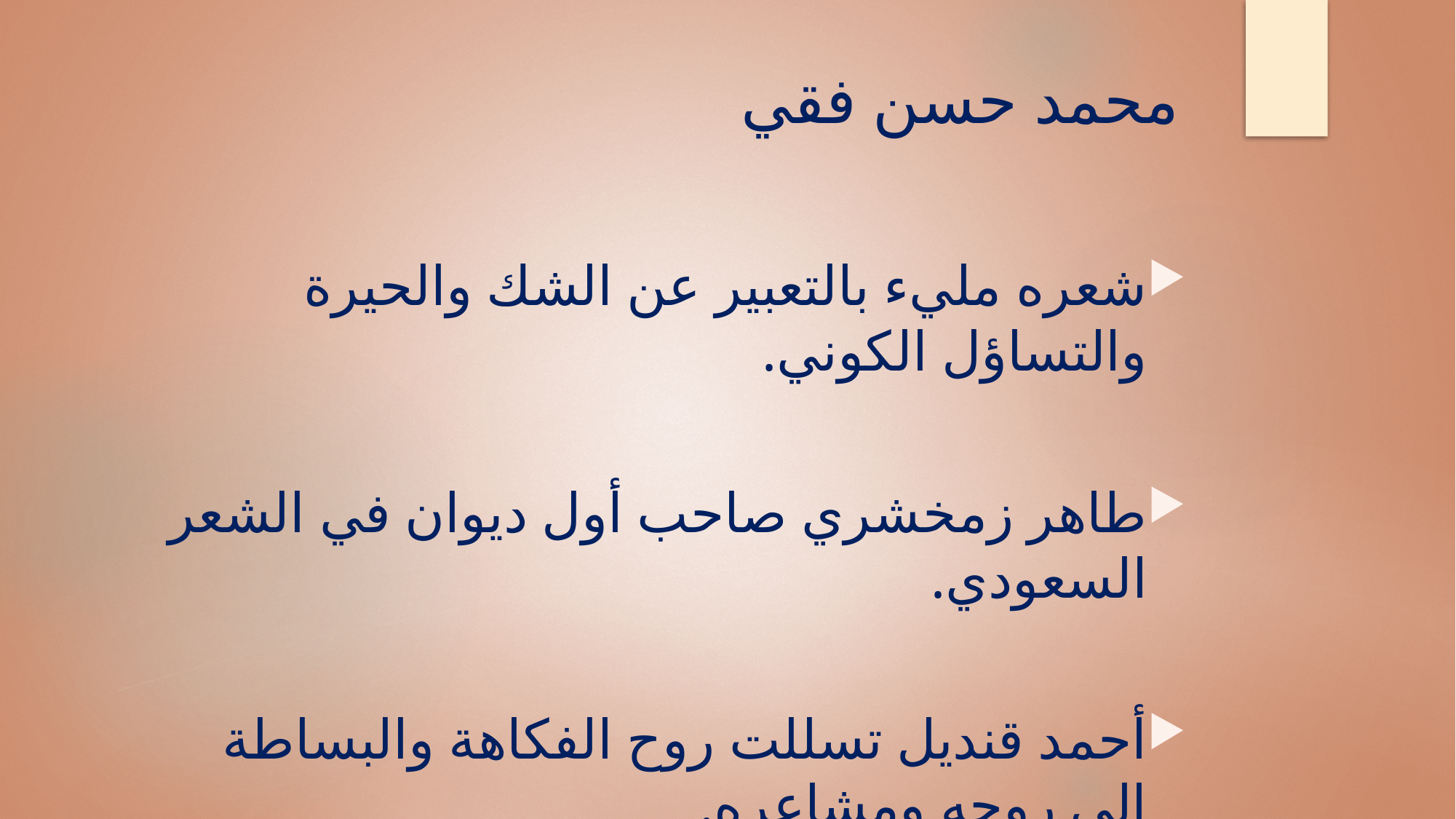

# محمد حسن فقي
شعره مليء بالتعبير عن الشك والحيرة والتساؤل الكوني.

طاهر زمخشري صاحب أول ديوان في الشعر السعودي.

أحمد قنديل تسللت روح الفكاهة والبساطة إلى روحه ومشاعره.